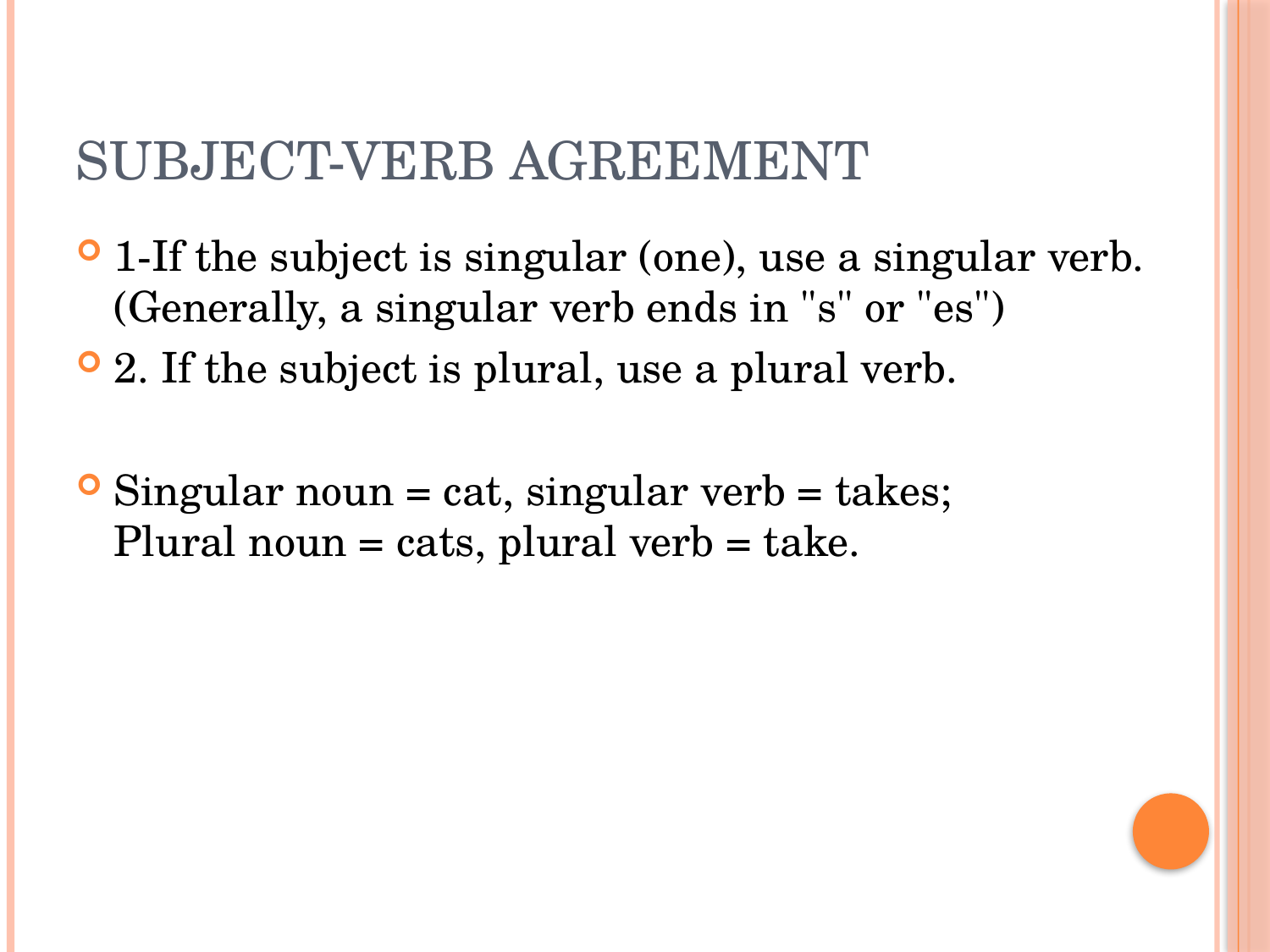

# Subject-Verb Agreement
1-If the subject is singular (one), use a singular verb.  (Generally, a singular verb ends in "s" or "es")
2. If the subject is plural, use a plural verb.

Singular noun = cat, singular verb = takes;
Plural noun = cats, plural verb = take.